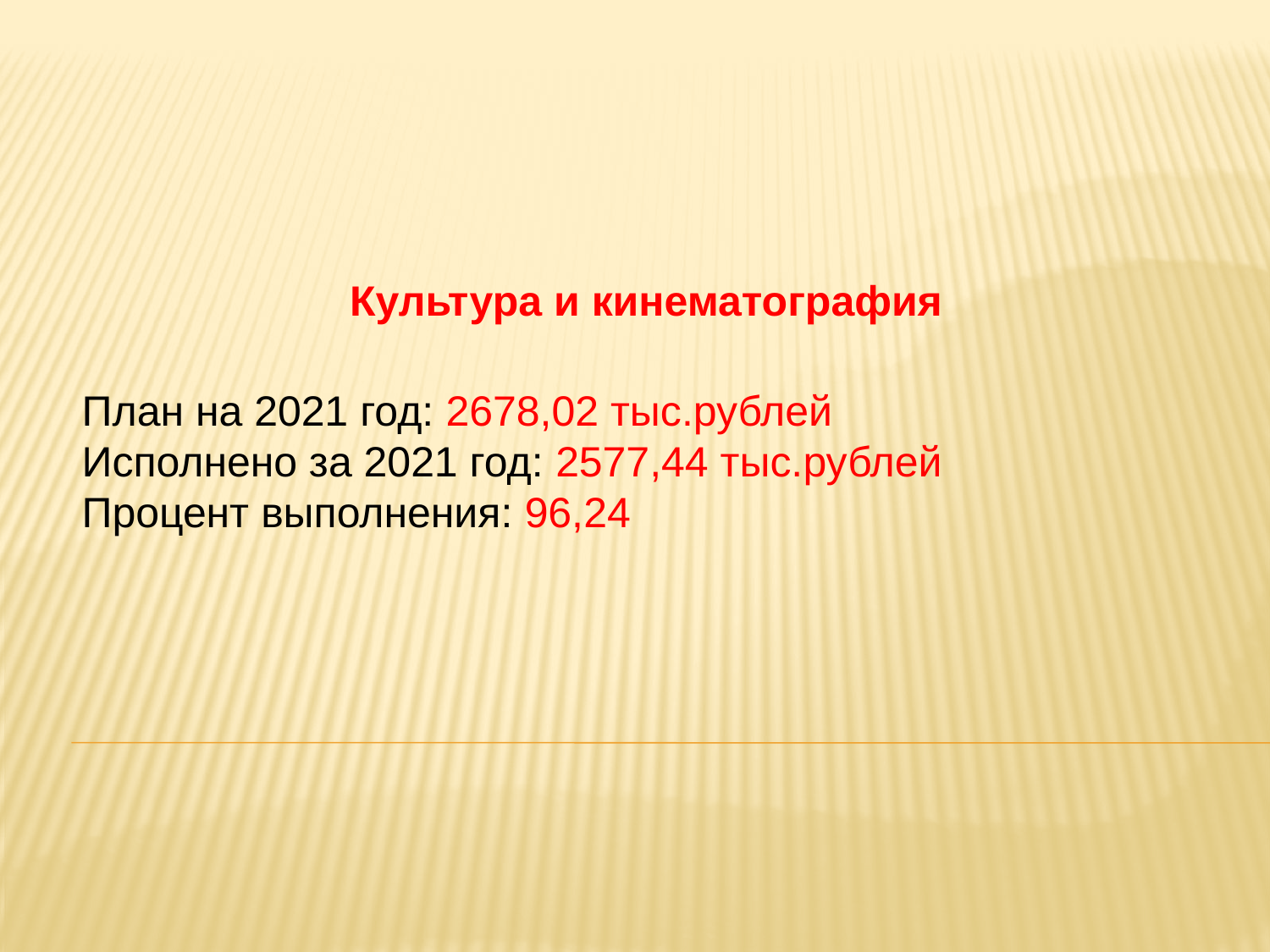

Культура и кинематография

План на 2021 год: 2678,02 тыс.рублей
Исполнено за 2021 год: 2577,44 тыс.рублей
Процент выполнения: 96,24